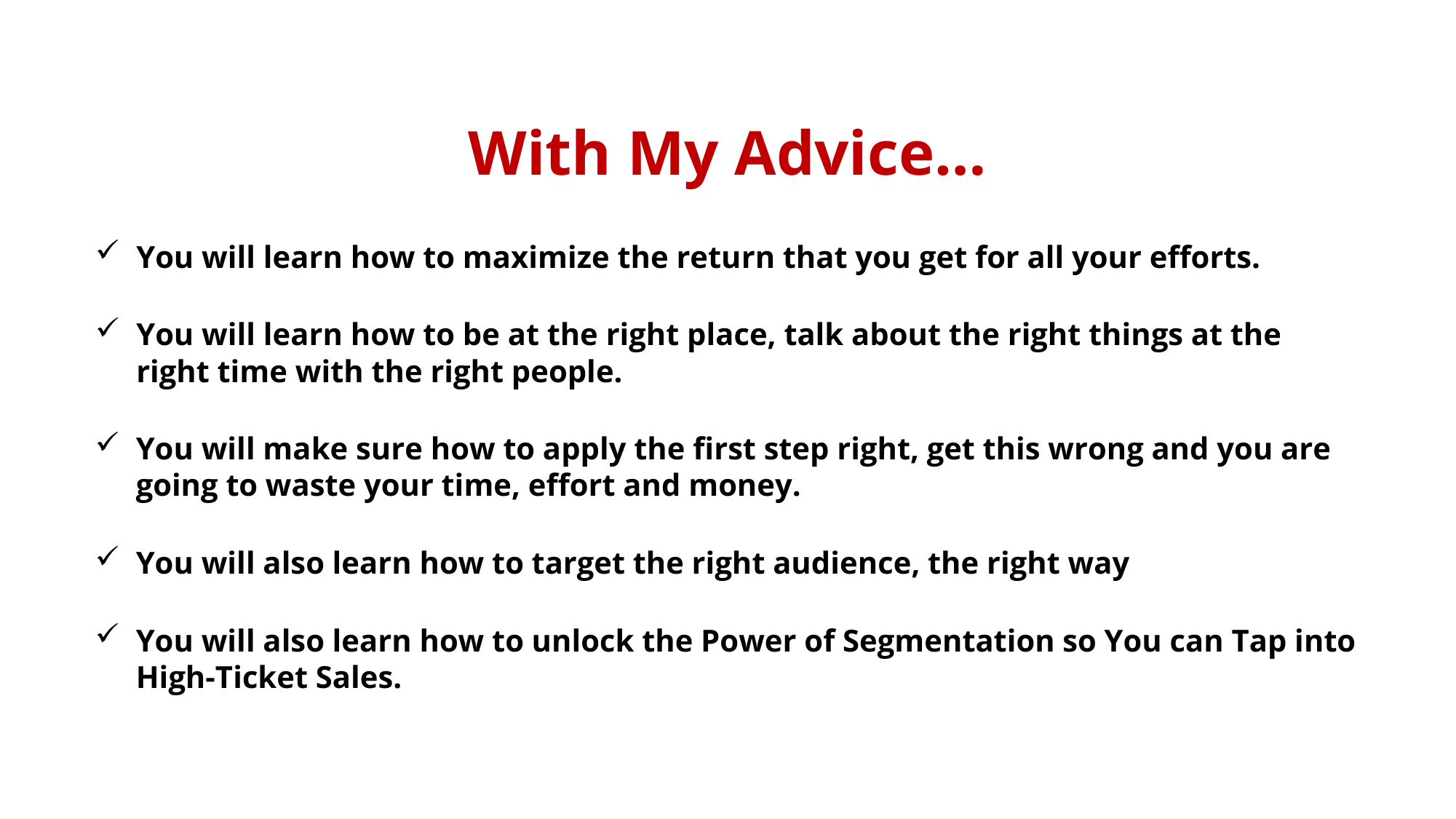

With My Advice…
You will learn how to maximize the return that you get for all your efforts.
You will learn how to be at the right place, talk about the right things at the right time with the right people.
You will make sure how to apply the first step right, get this wrong and you are going to waste your time, effort and money.
You will also learn how to target the right audience, the right way
You will also learn how to unlock the Power of Segmentation so You can Tap into High-Ticket Sales.